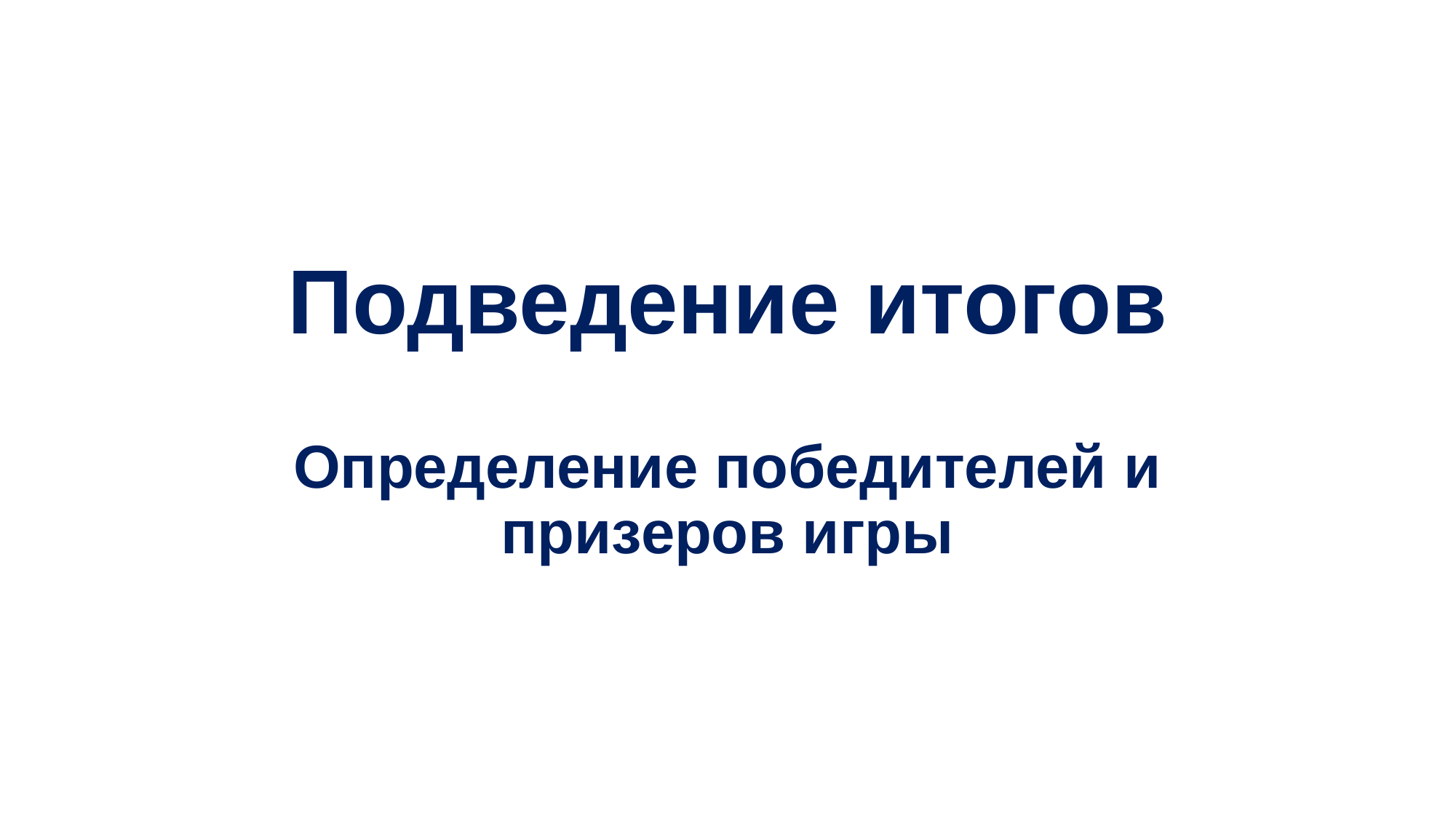

# Подведение итогов
Определение победителей и призеров игры